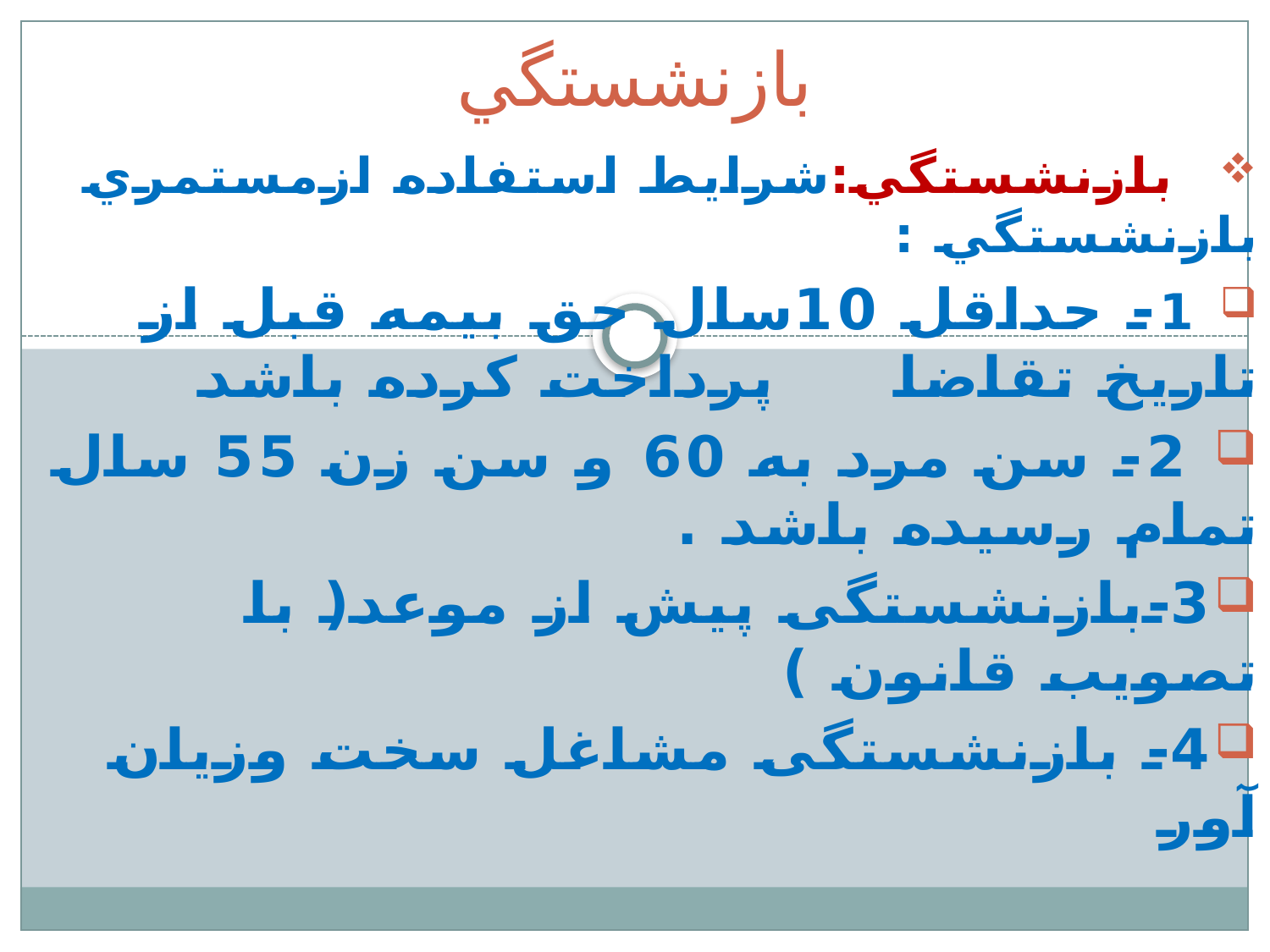

# بازنشستگي
  بازنشستگي:شرايط استفاده ازمستمري بازنشستگي :
 1- حداقل 10سال حق بيمه قبل از تاريخ تقاضا     پرداخت كرده باشد
 2- سن مرد به 60 و سن زن 55 سال تمام رسيده باشد .
3-بازنشستگی پیش از موعد( با تصویب قانون )
4- بازنشستگی مشاغل سخت وزیان آور